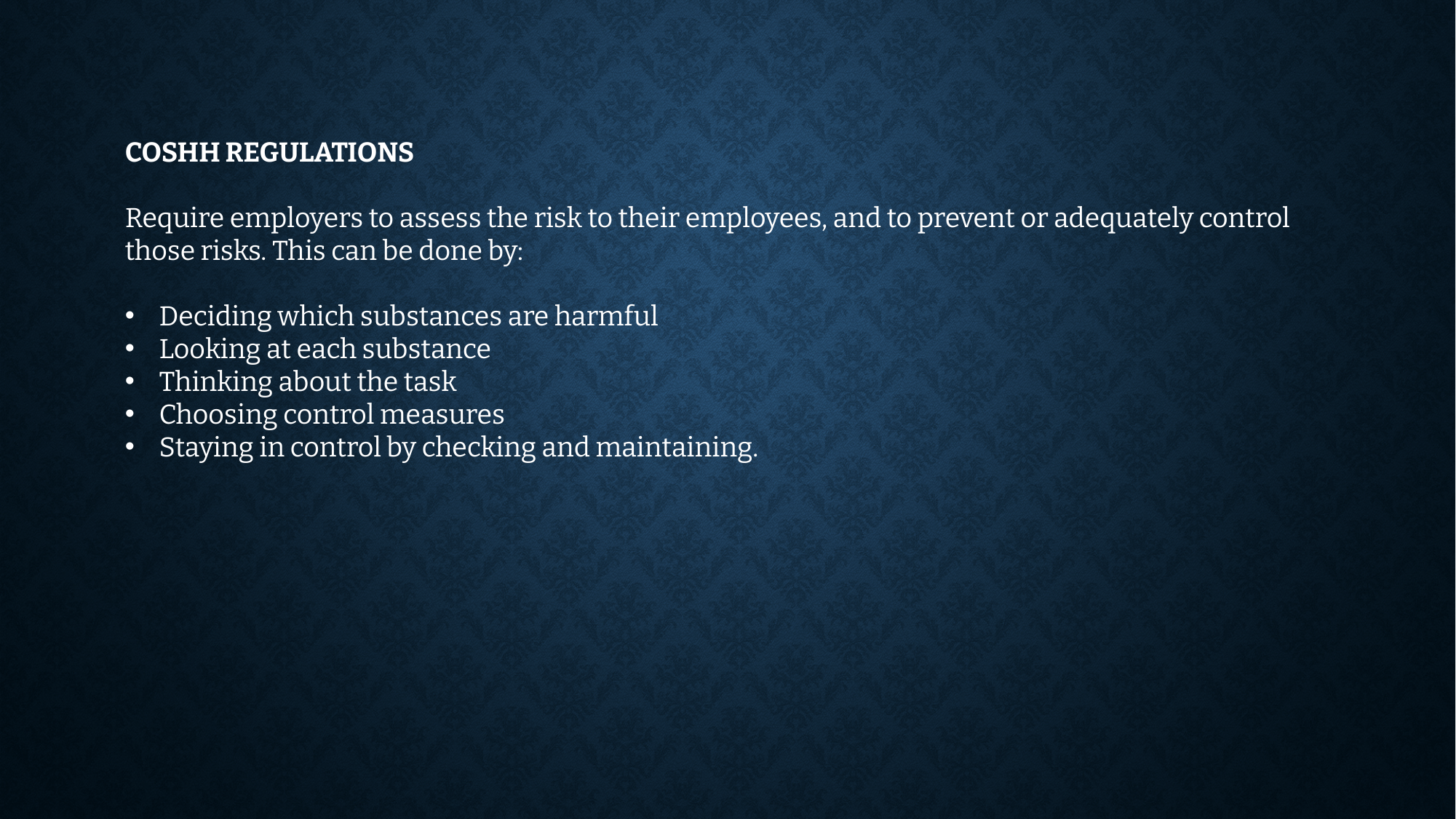

COSHH REGULATIONS

Require employers to assess the risk to their employees, and to prevent or adequately control those risks. This can be done by:

Deciding which substances are harmful
Looking at each substance
Thinking about the task
Choosing control measures
Staying in control by checking and maintaining.